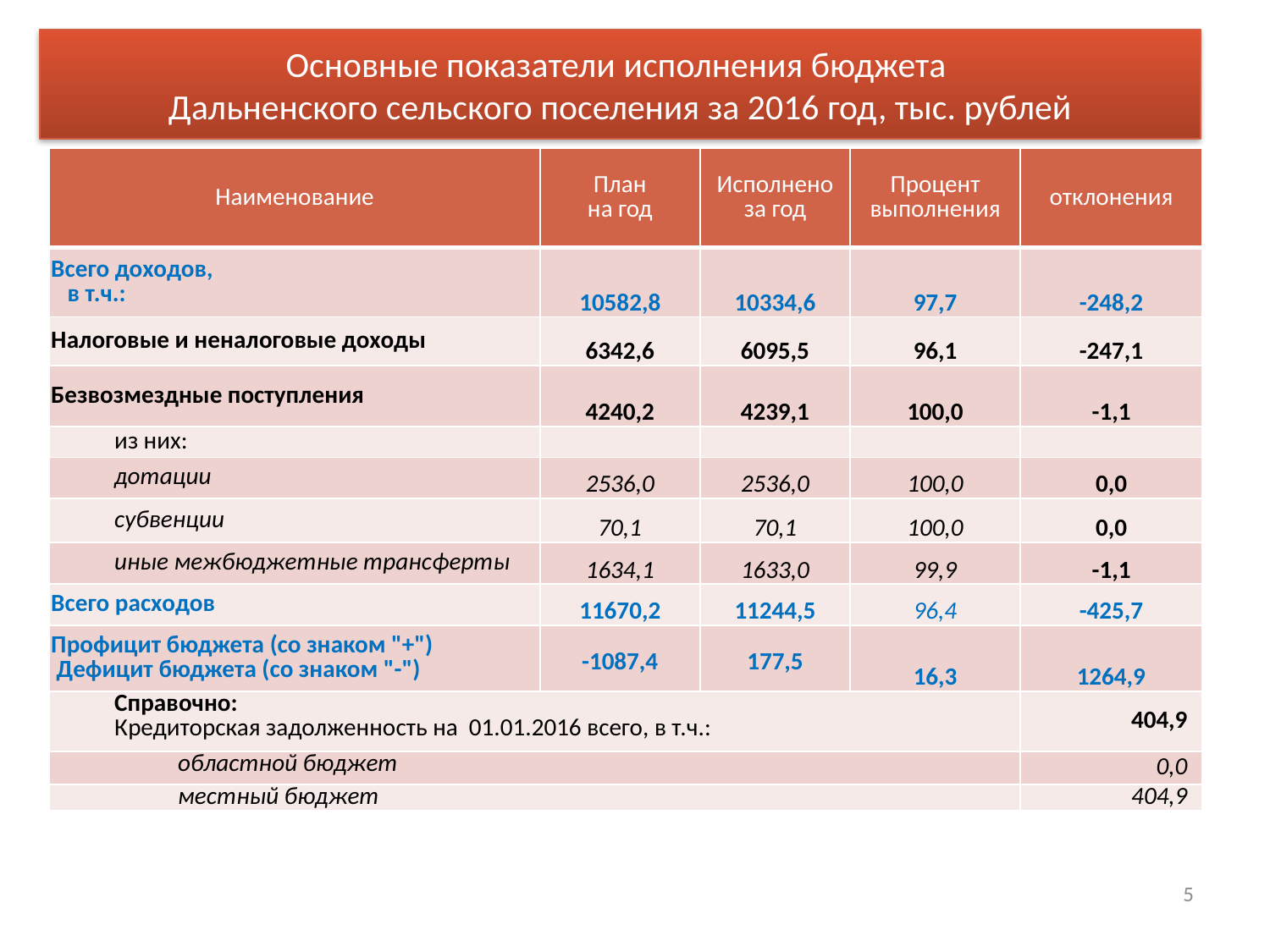

# Основные показатели исполнения бюджета Дальненского сельского поселения за 2016 год, тыс. рублей
| Наименование | План на год | Исполнено за год | Процент выполнения | отклонения |
| --- | --- | --- | --- | --- |
| Всего доходов, в т.ч.: | 10582,8 | 10334,6 | 97,7 | -248,2 |
| Налоговые и неналоговые доходы | 6342,6 | 6095,5 | 96,1 | -247,1 |
| Безвозмездные поступления | 4240,2 | 4239,1 | 100,0 | -1,1 |
| из них: |  |  |  |  |
| дотации | 2536,0 | 2536,0 | 100,0 | 0,0 |
| субвенции | 70,1 | 70,1 | 100,0 | 0,0 |
| иные межбюджетные трансферты | 1634,1 | 1633,0 | 99,9 | -1,1 |
| Всего расходов | 11670,2 | 11244,5 | 96,4 | -425,7 |
| Профицит бюджета (со знаком "+") Дефицит бюджета (со знаком "-") | -1087,4 | 177,5 | 16,3 | 1264,9 |
| Справочно: Кредиторская задолженность на 01.01.2016 всего, в т.ч.: |  |  |  | 404,9 |
| областной бюджет |  |  |  | 0,0 |
| местный бюджет |  |  |  | 404,9 |
5